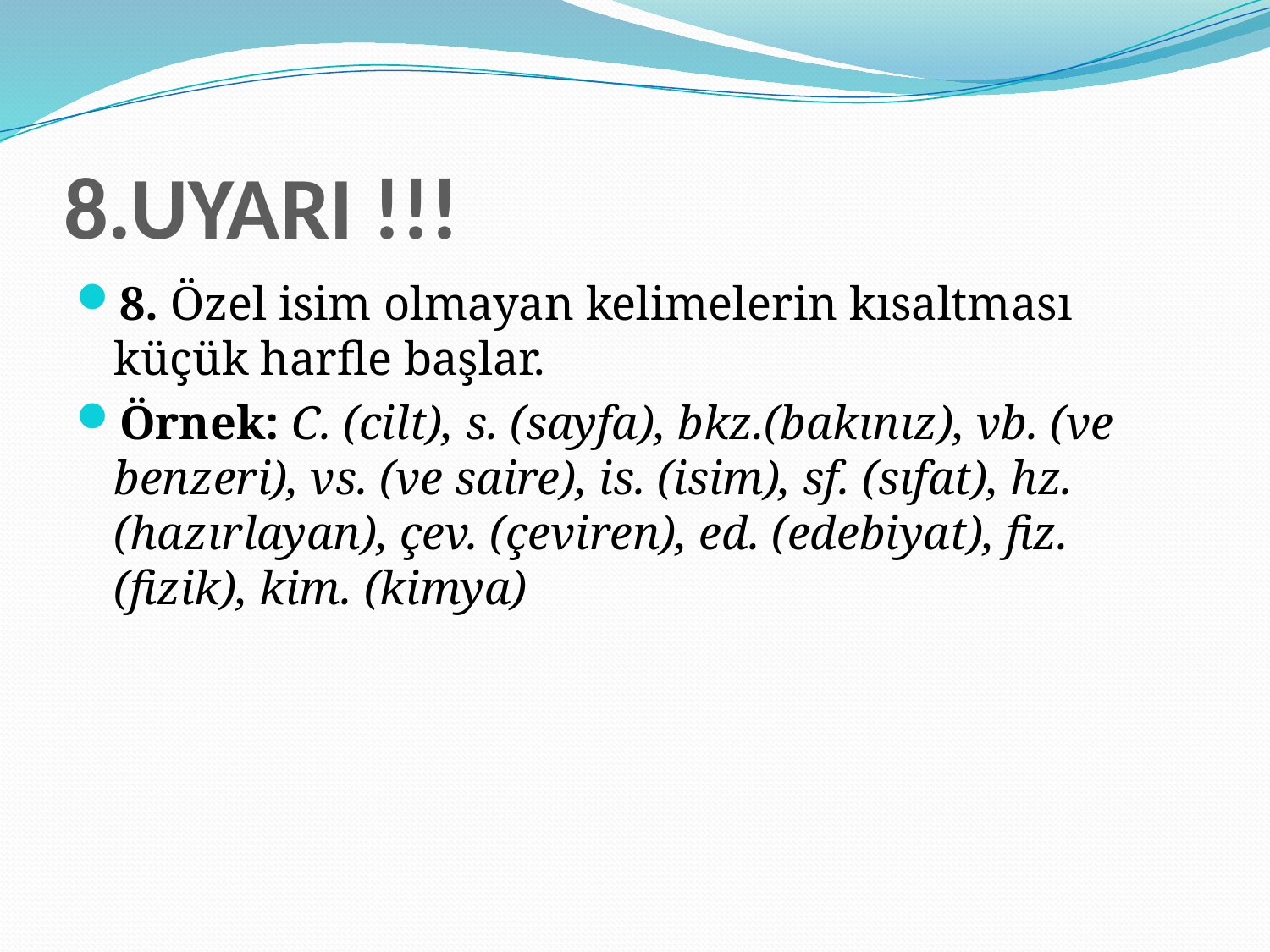

# 8.UYARI !!!
8. Özel isim olmayan kelimelerin kısaltması küçük harfle başlar.
Örnek: C. (cilt), s. (sayfa), bkz.(bakınız), vb. (ve benzeri), vs. (ve saire), is. (isim), sf. (sıfat), hz. (hazırlayan), çev. (çeviren), ed. (edebiyat), fiz. (fizik), kim. (kimya)